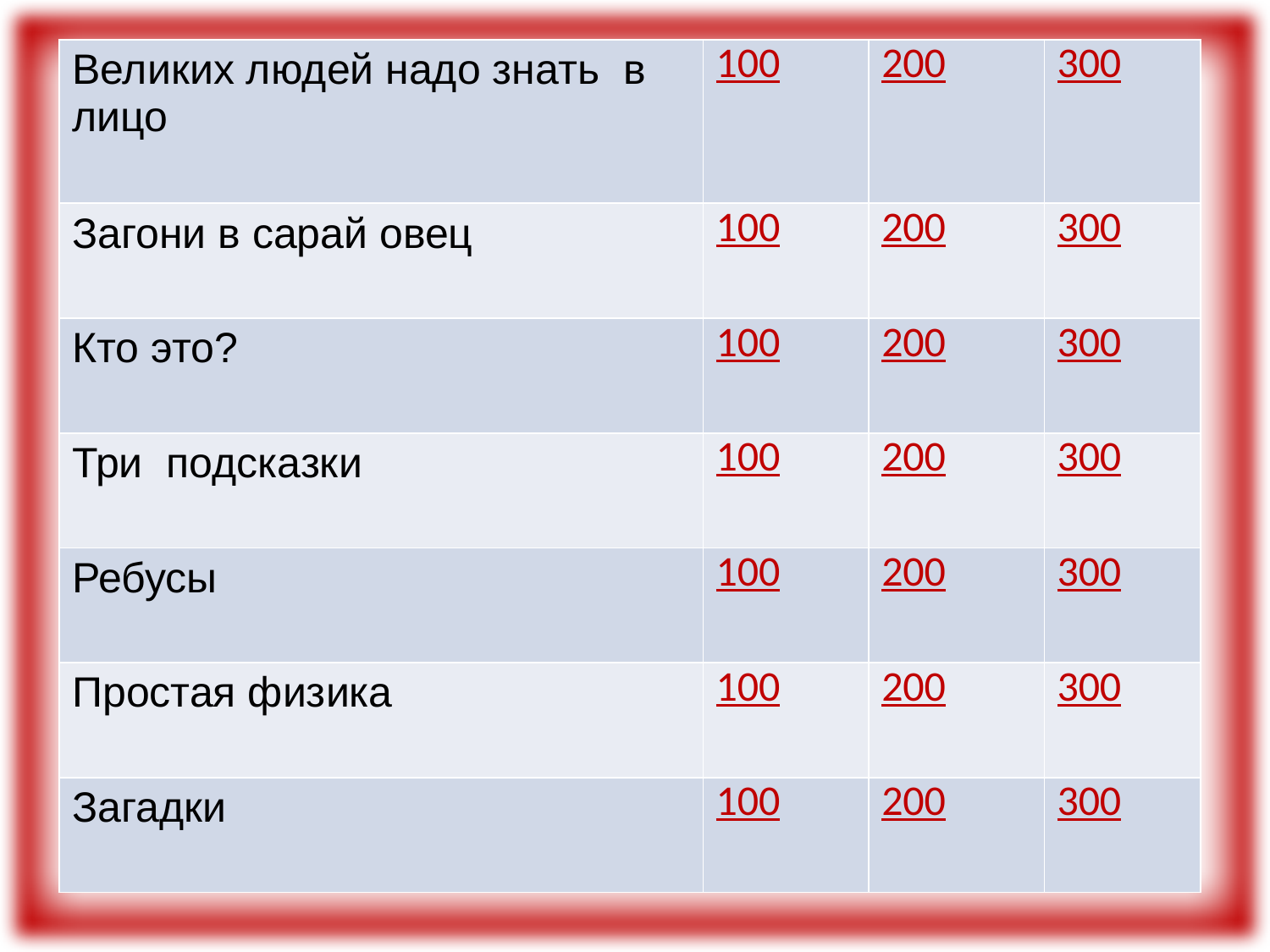

| Великих людей надо знать  в лицо | 100 | 200 | 300 |
| --- | --- | --- | --- |
| Загони в сарай овец | 100 | 200 | 300 |
| Кто это? | 100 | 200 | 300 |
| Три  подсказки | 100 | 200 | 300 |
| Ребусы | 100 | 200 | 300 |
| Простая физика | 100 | 200 | 300 |
| Загадки | 100 | 200 | 300 |